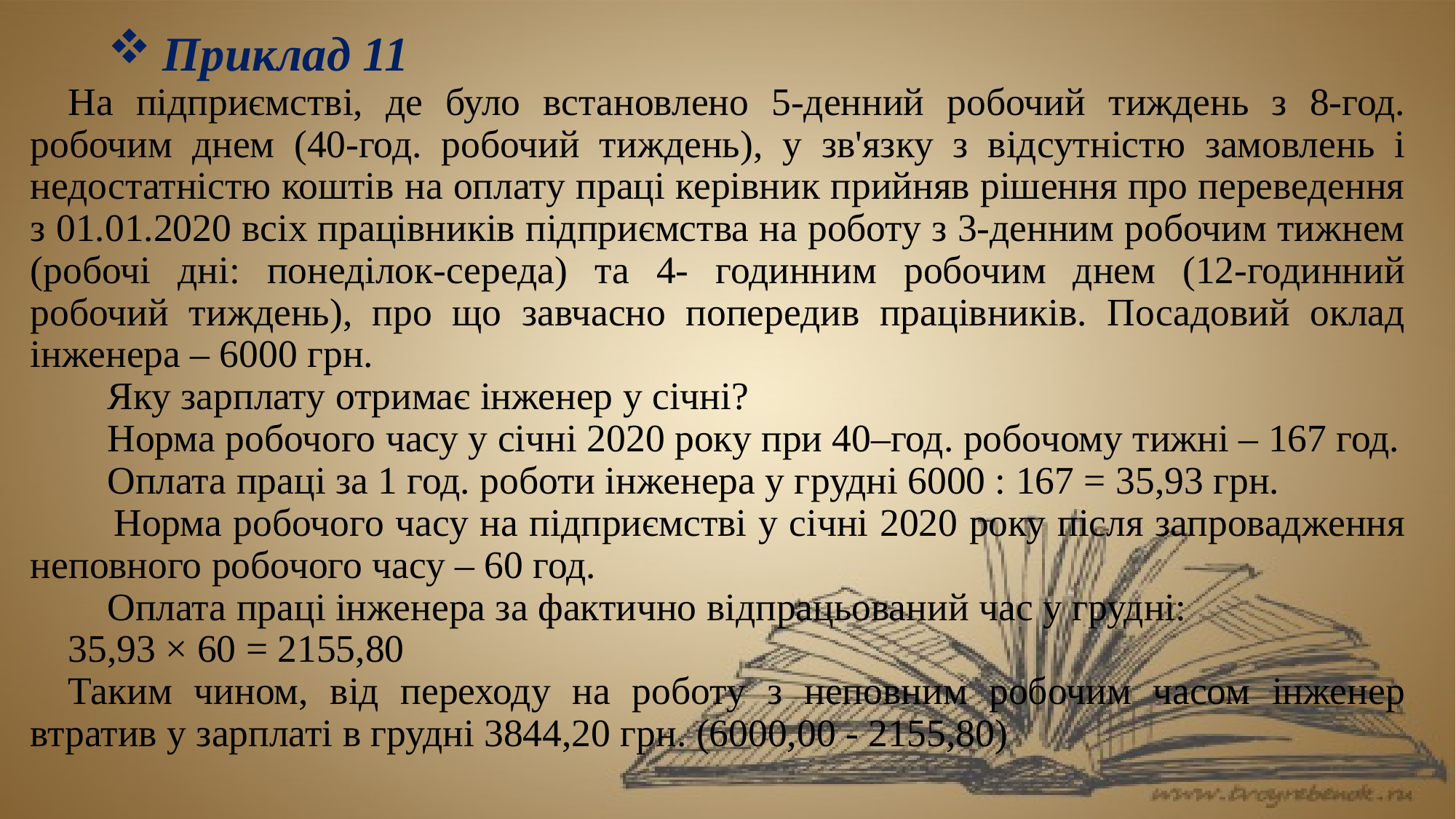

# Приклад 11
На підприємстві, де було встановлено 5-денний робочий тиждень з 8-год. робочим днем (40-год. робочий тиждень), у зв'язку з відсутністю замовлень і недостатністю коштів на оплату праці керівник прийняв рішення про переведення з 01.01.2020 всіх працівників підприємства на роботу з 3-денним робочим тижнем (робочі дні: понеділок-середа) та 4- годинним робочим днем (12-годинний робочий тиждень), про що завчасно попередив працівників. Посадовий оклад інженера – 6000 грн.
    Яку зарплату отримає інженер у січні?
    Норма робочого часу у січні 2020 року при 40–год. робочому тижні – 167 год.
    Оплата праці за 1 год. роботи інженера у грудні 6000 : 167 = 35,93 грн.
    Норма робочого часу на підприємстві у січні 2020 року після запровадження неповного робочого часу – 60 год.
    Оплата праці інженера за фактично відпрацьований час у грудні:
35,93 × 60 = 2155,80
Таким чином, від переходу на роботу з неповним робочим часом інженер втратив у зарплаті в грудні 3844,20 грн. (6000,00 - 2155,80)